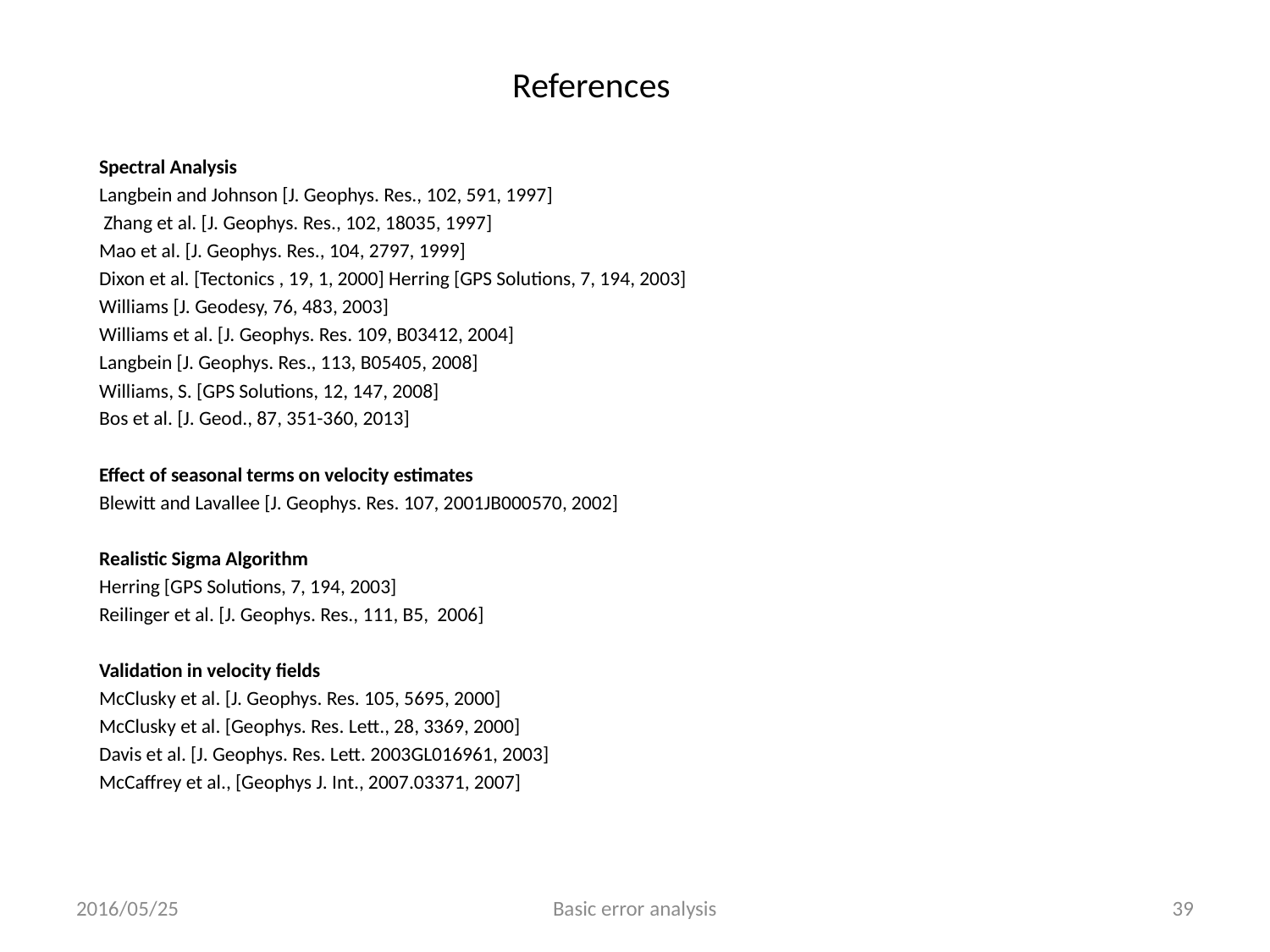

# References
Spectral Analysis
Langbein and Johnson [J. Geophys. Res., 102, 591, 1997]
 Zhang et al. [J. Geophys. Res., 102, 18035, 1997]
Mao et al. [J. Geophys. Res., 104, 2797, 1999]
Dixon et al. [Tectonics , 19, 1, 2000] Herring [GPS Solutions, 7, 194, 2003]
Williams [J. Geodesy, 76, 483, 2003]
Williams et al. [J. Geophys. Res. 109, B03412, 2004]
Langbein [J. Geophys. Res., 113, B05405, 2008]
Williams, S. [GPS Solutions, 12, 147, 2008]
Bos et al. [J. Geod., 87, 351-360, 2013]

Effect of seasonal terms on velocity estimates
Blewitt and Lavallee [J. Geophys. Res. 107, 2001JB000570, 2002]

Realistic Sigma Algorithm
Herring [GPS Solutions, 7, 194, 2003]
Reilinger et al. [J. Geophys. Res., 111, B5,  2006]

Validation in velocity fields
McClusky et al. [J. Geophys. Res. 105, 5695, 2000]
McClusky et al. [Geophys. Res. Lett., 28, 3369, 2000]
Davis et al. [J. Geophys. Res. Lett. 2003GL016961, 2003]
McCaffrey et al., [Geophys J. Int., 2007.03371, 2007]
2016/05/25
Basic error analysis
39